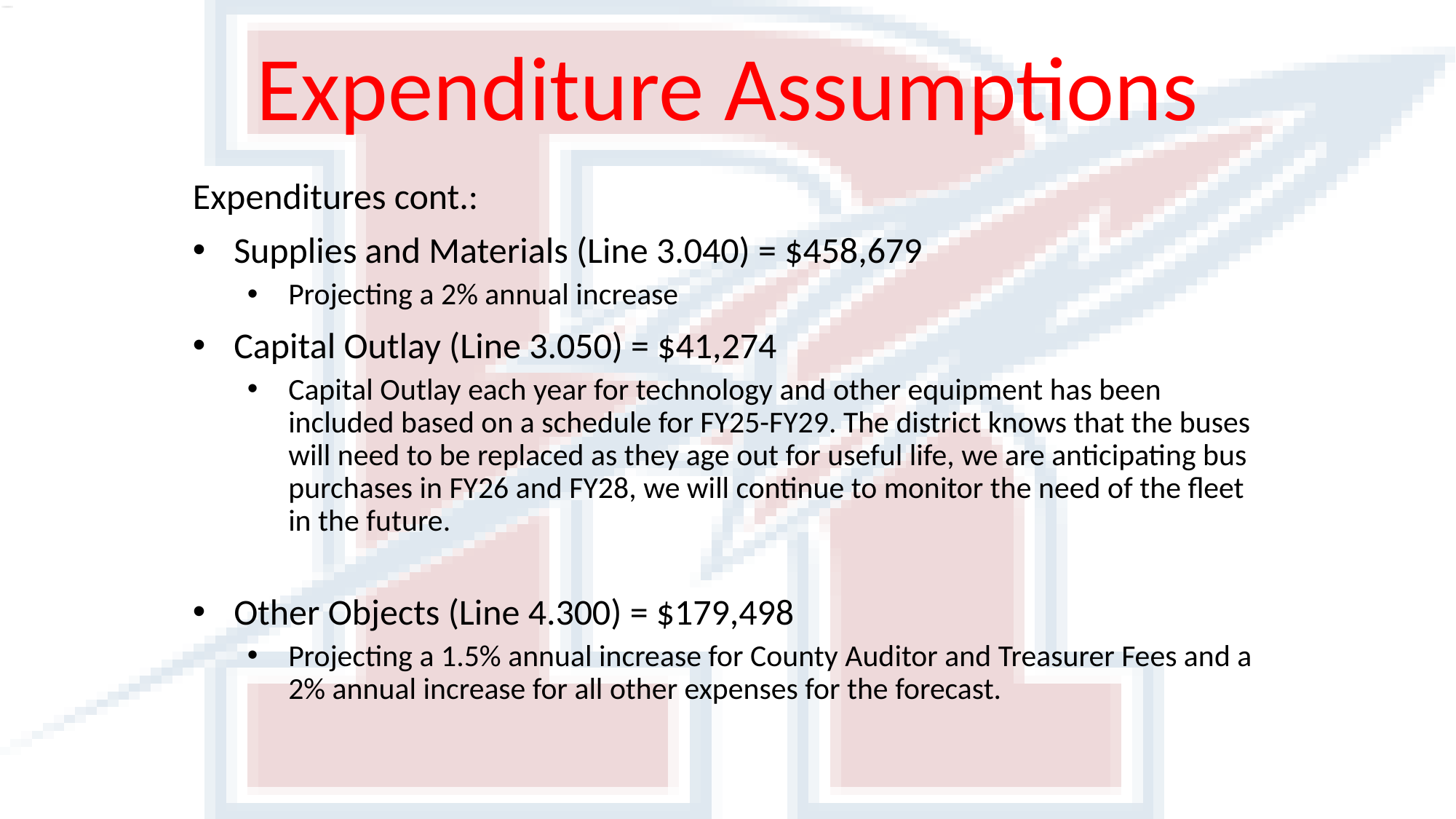

# Expenditure Assumptions
Expenditures cont.:
Supplies and Materials (Line 3.040) = $458,679
Projecting a 2% annual increase
Capital Outlay (Line 3.050) = $41,274
Capital Outlay each year for technology and other equipment has been included based on a schedule for FY25-FY29. The district knows that the buses will need to be replaced as they age out for useful life, we are anticipating bus purchases in FY26 and FY28, we will continue to monitor the need of the fleet in the future.

Other Objects (Line 4.300) = $179,498
Projecting a 1.5% annual increase for County Auditor and Treasurer Fees and a 2% annual increase for all other expenses for the forecast.